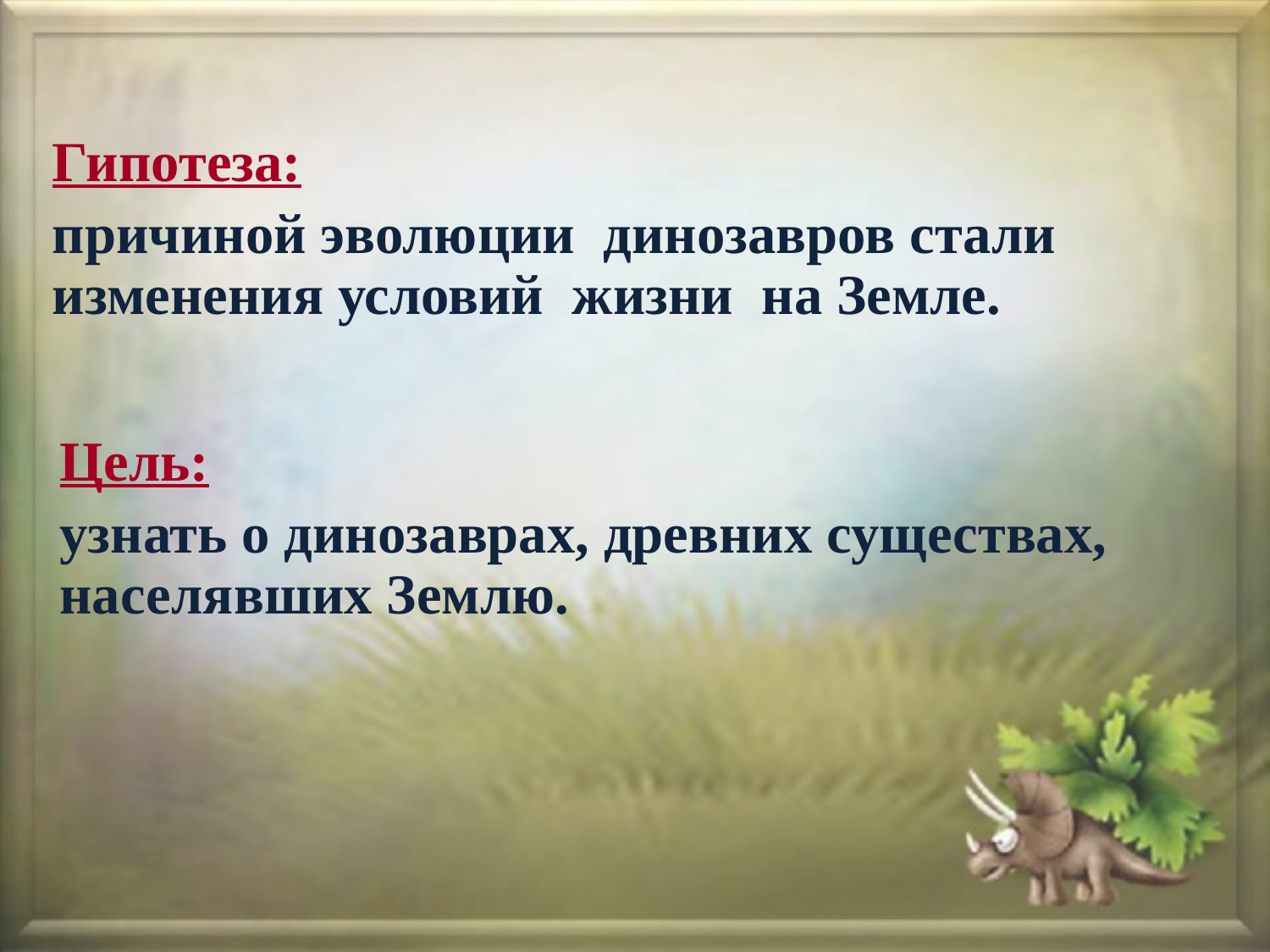

Гипотеза:
причиной эволюции  динозавров стали  изменения условий  жизни  на Земле.

Цель:
узнать о динозаврах, древних существах, населявших Землю.